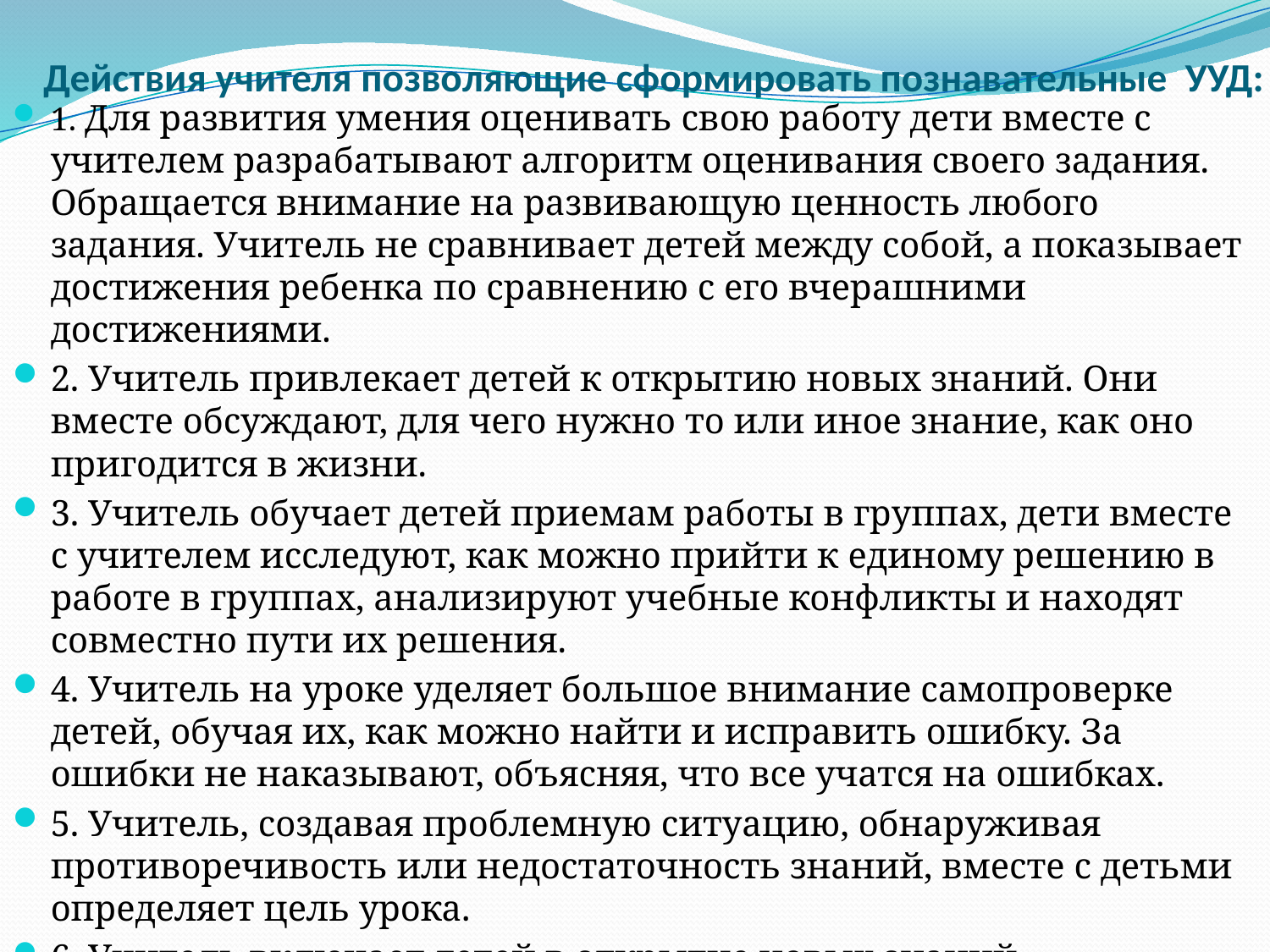

# Действия учителя позволяющие сформировать познавательные  УУД:
1. Для развития умения оценивать свою работу дети вместе с учителем разрабатывают алгоритм оценивания своего задания. Обращается внимание на развивающую ценность любого задания. Учитель не сравнивает детей между собой, а показывает достижения ребенка по сравнению с его вчерашними достижениями.
2. Учитель привлекает детей к открытию новых знаний. Они вместе обсуждают, для чего нужно то или иное знание, как оно пригодится в жизни.
3. Учитель обучает детей приемам работы в группах, дети вместе с учителем исследуют, как можно прийти к единому решению в работе в группах, анализируют учебные конфликты и находят совместно пути их решения.
4. Учитель на уроке уделяет большое внимание самопроверке детей, обучая их, как можно найти и исправить ошибку. За ошибки не наказывают, объясняя, что все учатся на ошибках.
5. Учитель, создавая проблемную ситуацию, обнаруживая противоречивость или недостаточность знаний, вместе с детьми определяет цель урока.
6. Учитель включает детей в открытие новых знаний.